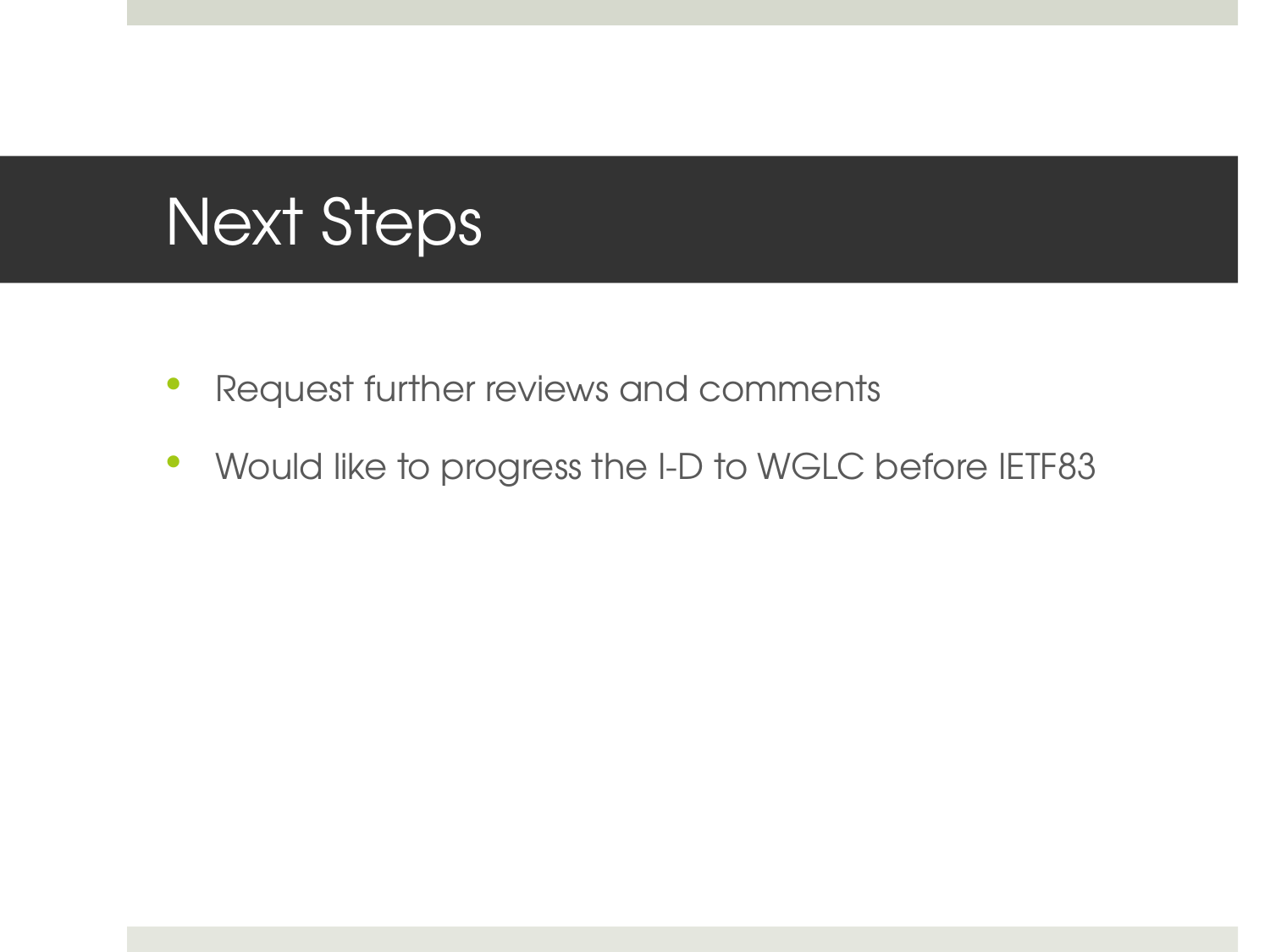

# Next Steps
Request further reviews and comments
Would like to progress the I-D to WGLC before IETF83